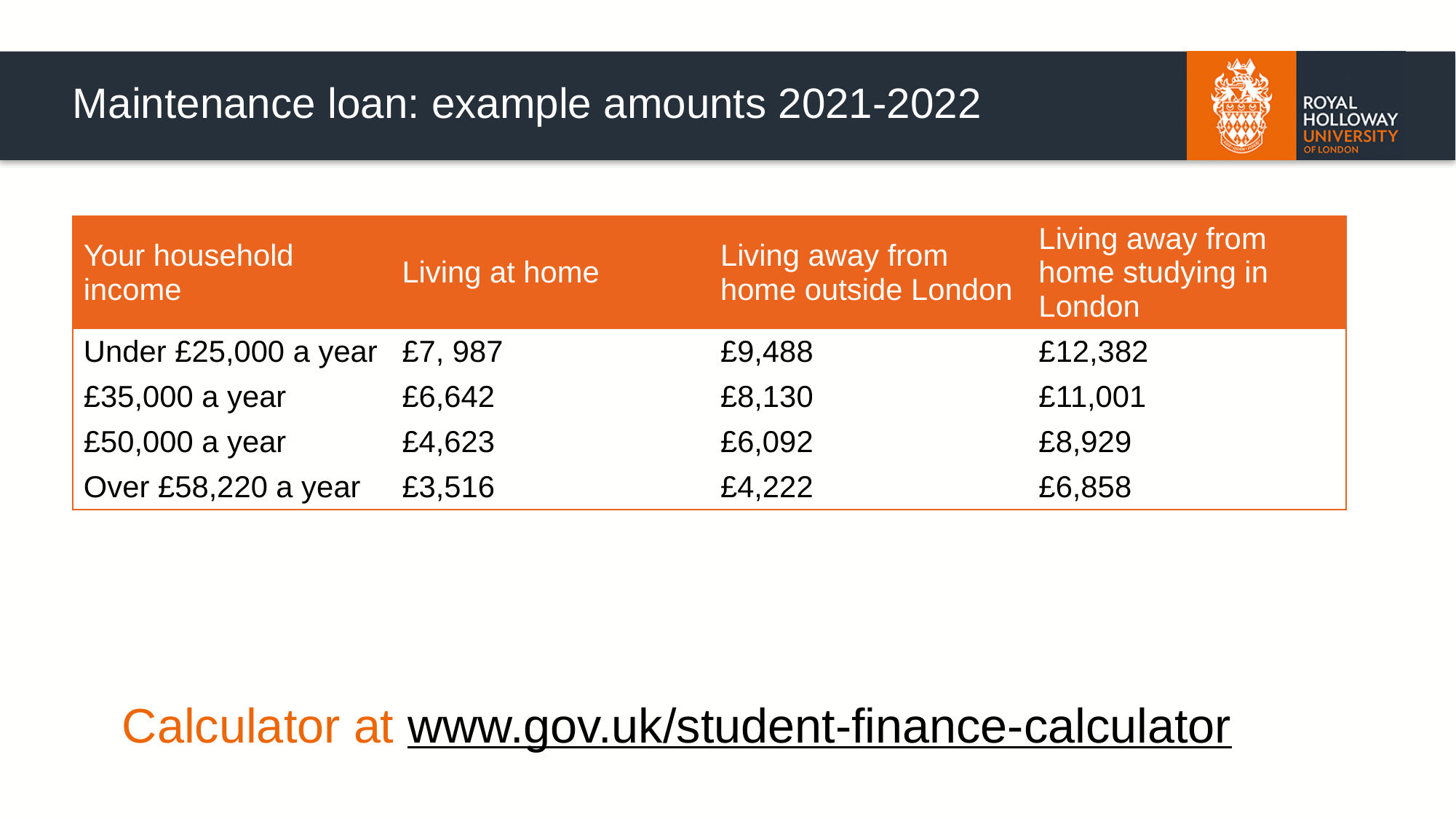

# Maintenance loan: example amounts 2021-2022
| Your household income | Living at home | Living away from home outside London | Living away from home studying in London |
| --- | --- | --- | --- |
| Under £25,000 a year | £7, 987 | £9,488 | £12,382 |
| £35,000 a year | £6,642 | £8,130 | £11,001 |
| £50,000 a year | £4,623 | £6,092 | £8,929 |
| Over £58,220 a year | £3,516 | £4,222 | £6,858 |
Calculator at www.gov.uk/student-finance-calculator